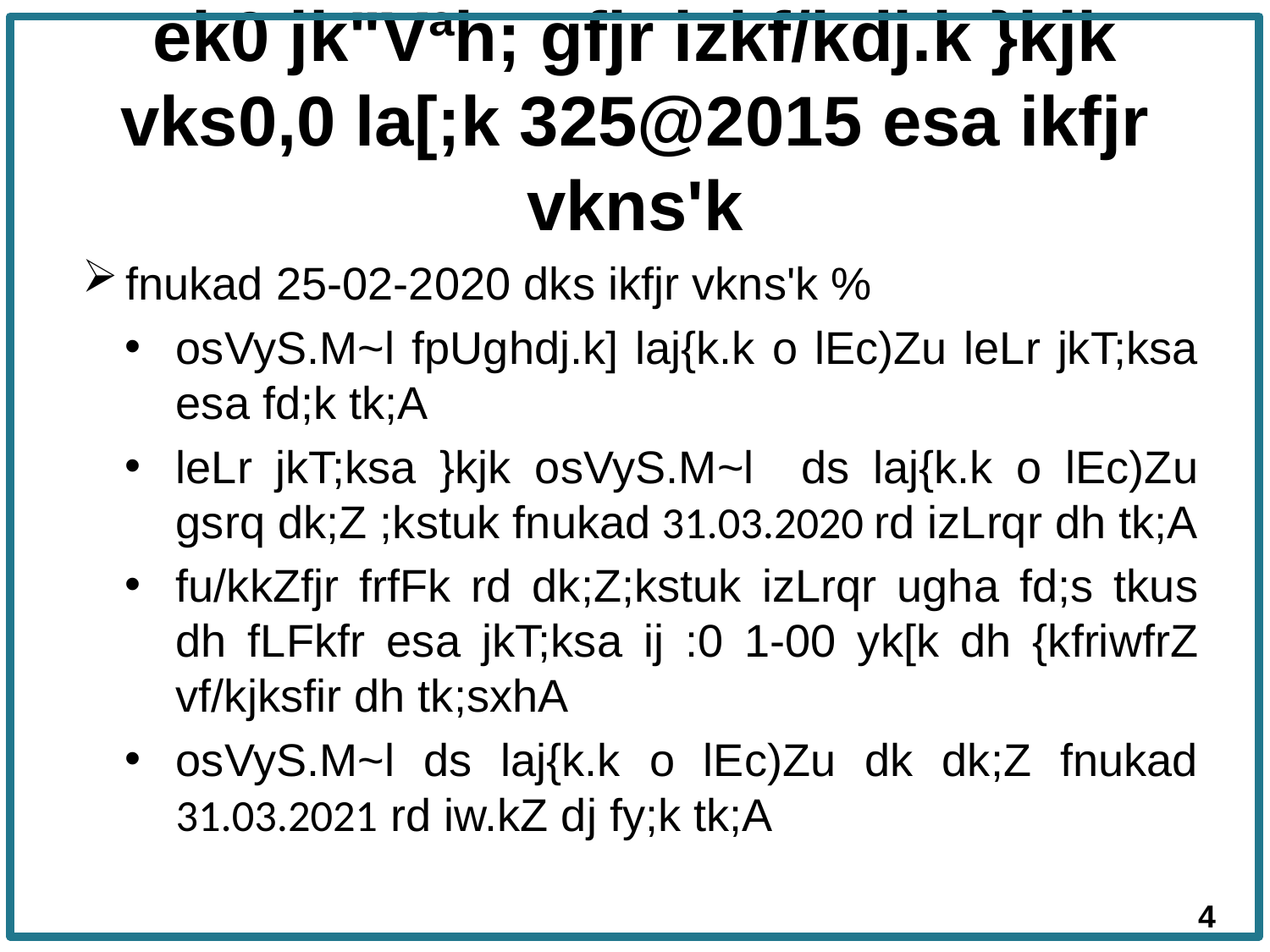

# ek0 jk"Vªh; gfjr izkf/kdj.k }kjk vks0,0 la[;k 325@2015 esa ikfjr vkns'k
fnukad 25-02-2020 dks ikfjr vkns'k %
osVyS.M~l fpUghdj.k] laj{k.k o lEc)Zu leLr jkT;ksa esa fd;k tk;A
leLr jkT;ksa }kjk osVyS.M~l  ds laj{k.k o lEc)Zu gsrq dk;Z ;kstuk fnukad 31.03.2020 rd izLrqr dh tk;A
fu/kkZfjr frfFk rd dk;Z;kstuk izLrqr ugha fd;s tkus dh fLFkfr esa jkT;ksa ij :0 1-00 yk[k dh {kfriwfrZ vf/kjksfir dh tk;sxhA
osVyS.M~l ds laj{k.k o lEc)Zu dk dk;Z fnukad 31.03.2021 rd iw.kZ dj fy;k tk;A
4